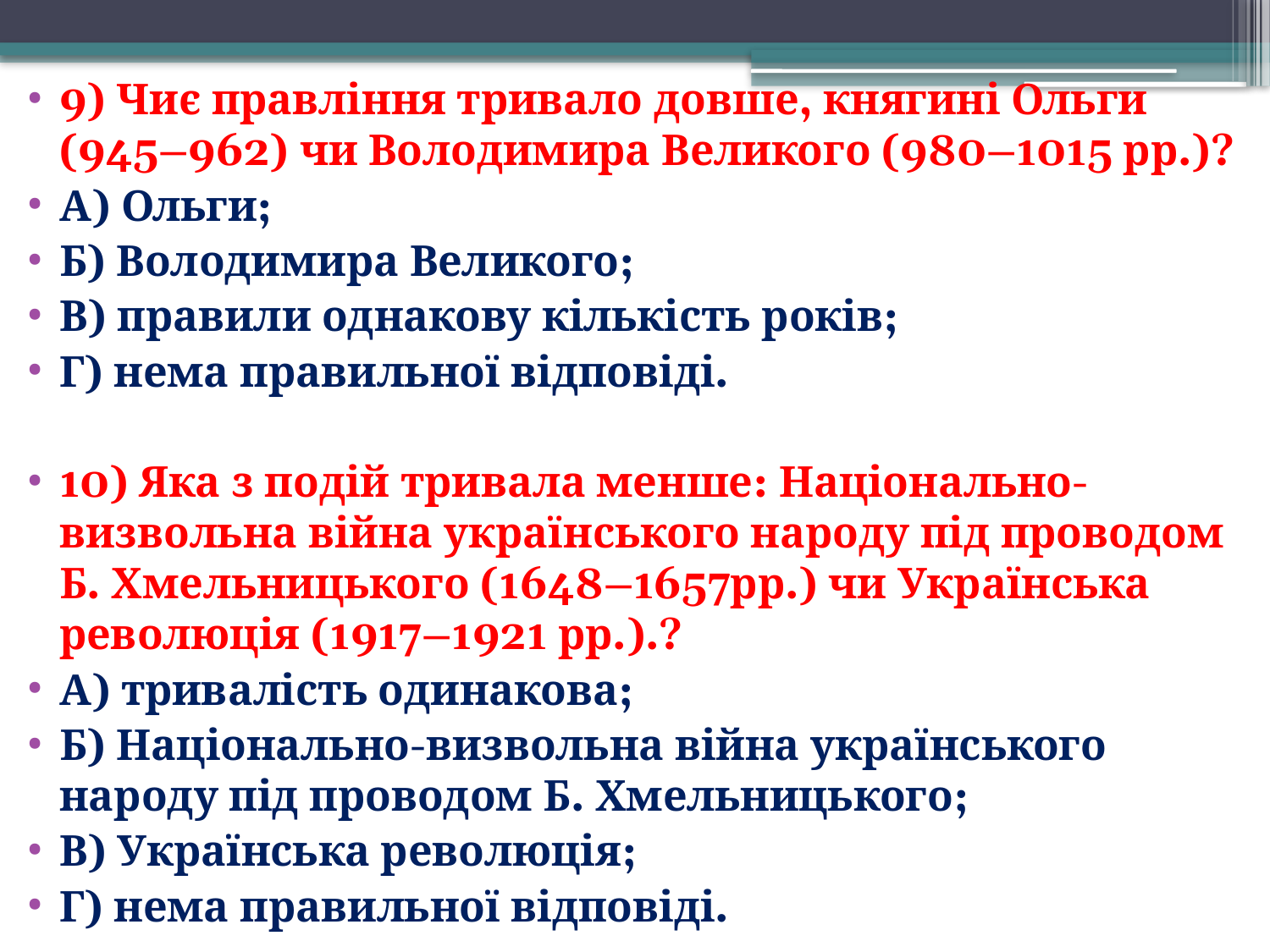

9) Чиє правління тривало довше, княгині Ольги (945–962) чи Володимира Великого (980–1015 рр.)?
А) Ольги;
Б) Володимира Великого;
В) правили однакову кількість років;
Г) нема правильної відповіді.

10) Яка з подій тривала менше: Національно-визвольна війна українського народу під проводом Б. Хмельницького (1648–1657рр.) чи Українська революція (1917–1921 рр.).?
А) тривалість одинакова;
Б) Національно-визвольна війна українського народу під проводом Б. Хмельницького;
В) Українська революція;
Г) нема правильної відповіді.